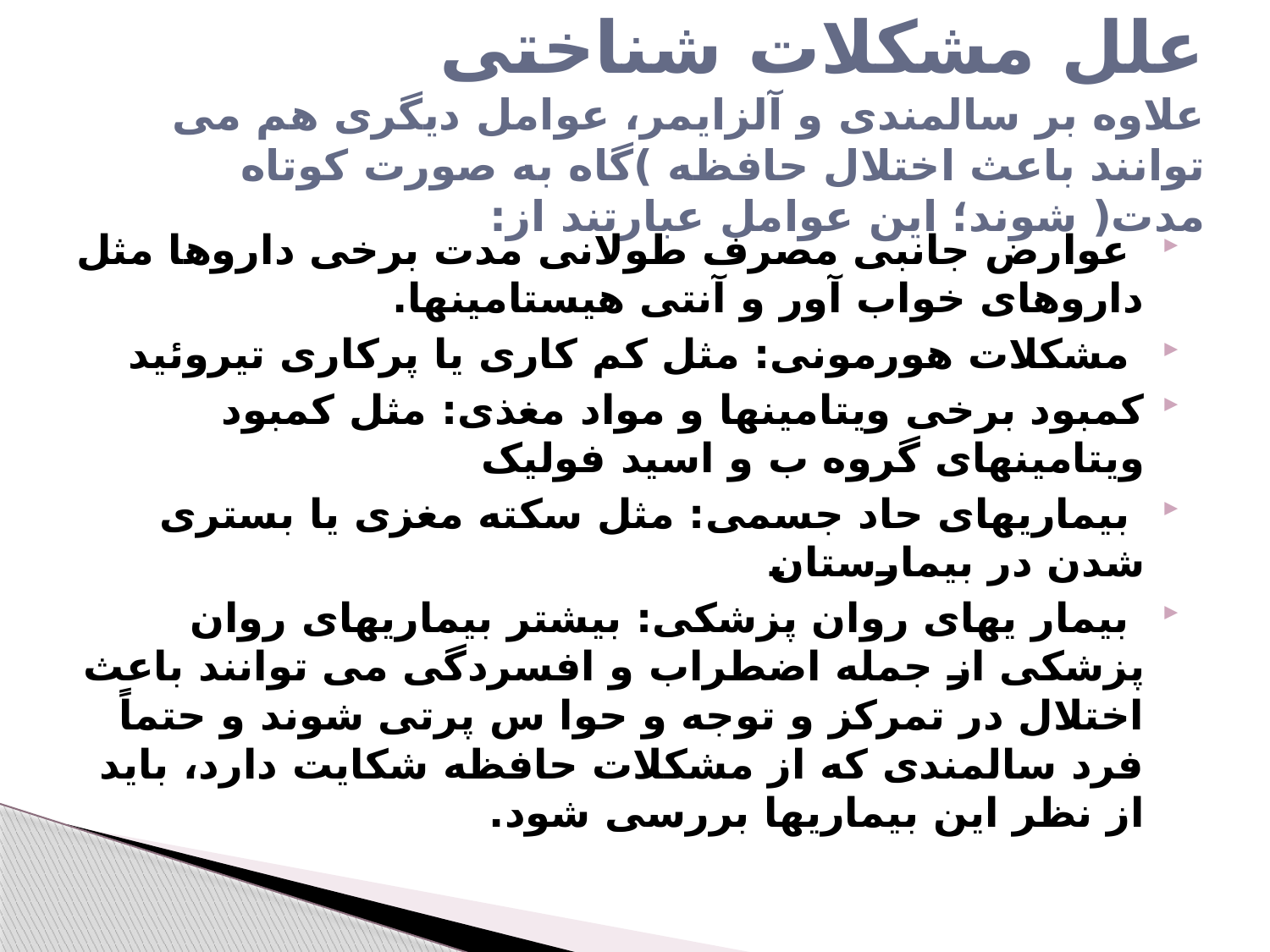

# علل مشکلات شناختی علاوه بر سالمندی و آلزایمر، عوامل دیگری هم می توانند باعث اختلال حافظه )گاه به صورت کوتاه مدت( شوند؛ این عوامل عبارتند از:
 عوارض جانبی مصرف طولانی مدت برخی داروها مثل داروهای خواب آور و آنتی هیستامینها.
 مشکلات هورمونی: مثل کم کاری یا پرکاری تیروئید
کمبود برخی ویتامینها و مواد مغذی: مثل کمبود ویتامینهای گروه ب و اسید فولیک
 بیماریهای حاد جسمی: مثل سکته مغزی یا بستری شدن در بیمارستان
 بیمار یهای روان پزشکی: بیشتر بیماریهای روان پزشکی از جمله اضطراب و افسردگی می توانند باعث اختلال در تمرکز و توجه و حوا س پرتی شوند و حتماً فرد سالمندی که از مشکلات حافظه شکایت دارد، باید از نظر این بیماریها بررسی شود.